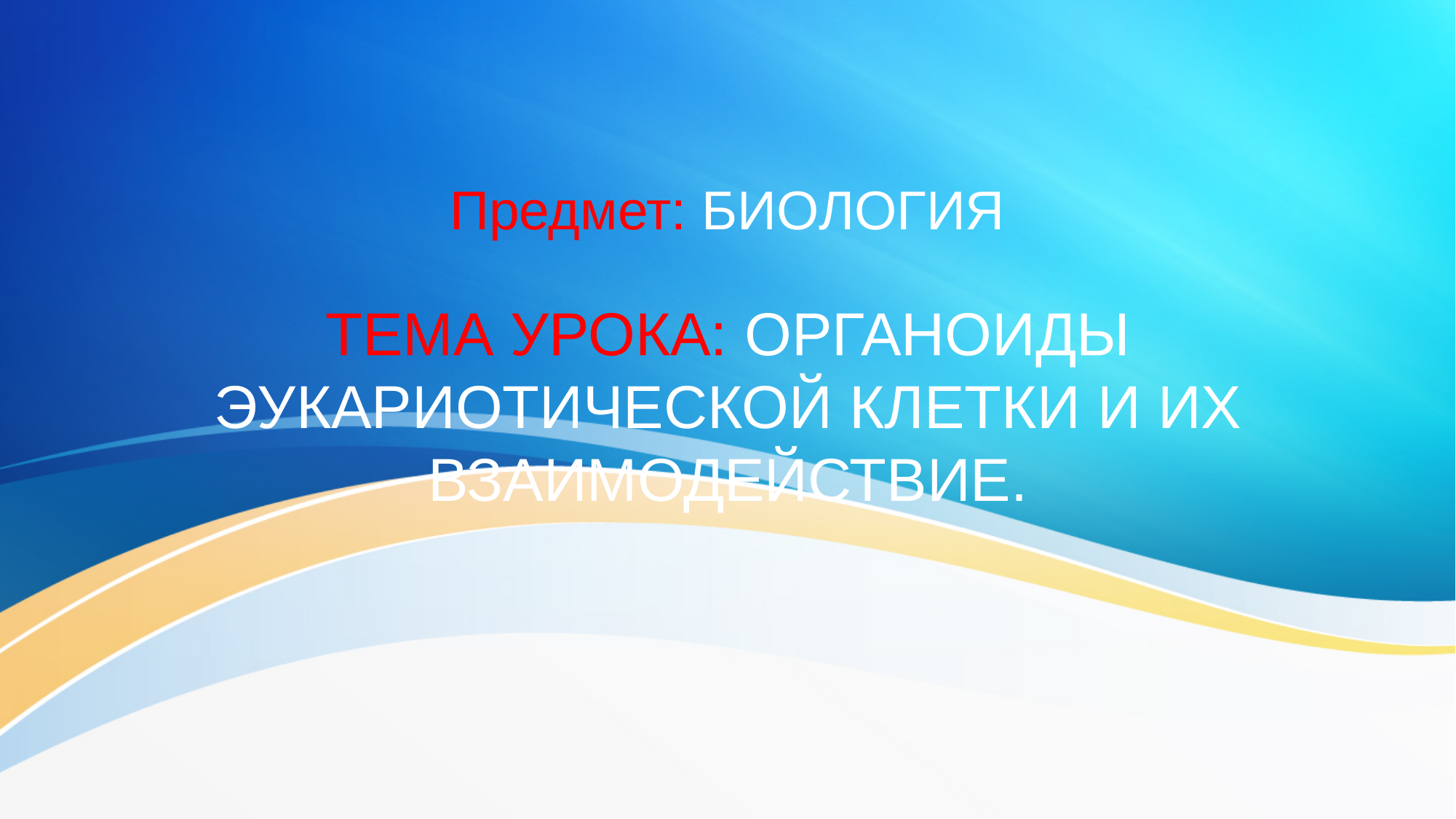

# Предмет: БИОЛОГИЯ
ТЕМА УРОКА: ОРГАНОИДЫ ЭУКАРИОТИЧЕСКОЙ КЛЕТКИ И ИХ ВЗАИМОДЕЙСТВИЕ.